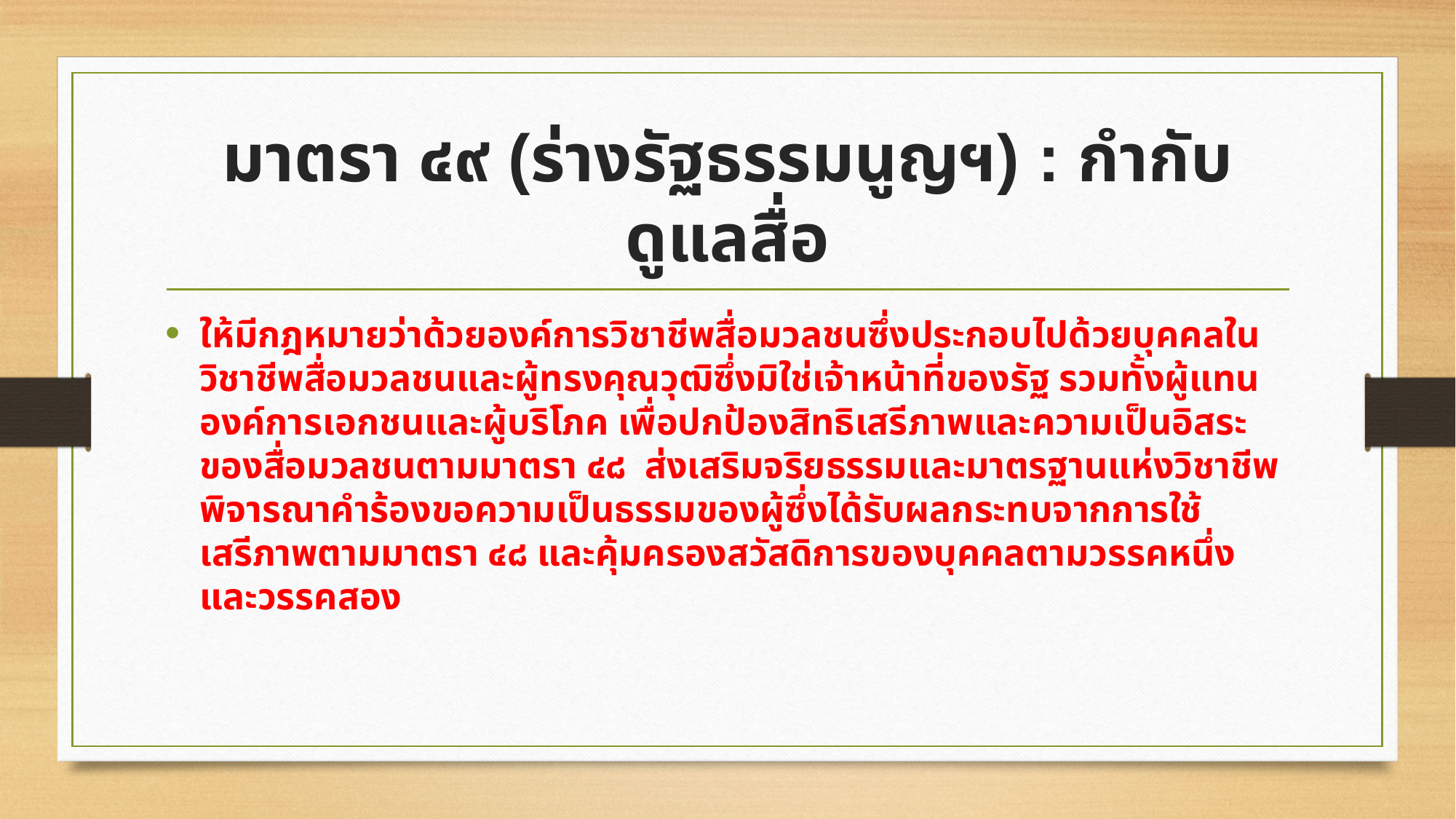

# มาตรา ๔๙ (ร่างรัฐธรรมนูญฯ) : กำกับดูแลสื่อ
ให้มีกฎหมายว่าด้วยองค์การวิชาชีพสื่อมวลชนซึ่งประกอบไปด้วยบุคคลในวิชาชีพสื่อมวลชนและผู้ทรงคุณวุฒิซึ่งมิใช่เจ้าหน้าที่ของรัฐ รวมทั้งผู้แทนองค์การเอกชนและผู้บริโภค เพื่อปกป้องสิทธิเสรีภาพและความเป็นอิสระของสื่อมวลชนตามมาตรา ๔๘  ส่งเสริมจริยธรรมและมาตรฐานแห่งวิชาชีพ พิจารณาคำร้องขอความเป็นธรรมของผู้ซึ่งได้รับผลกระทบจากการใช้เสรีภาพตามมาตรา ๔๘ และคุ้มครองสวัสดิการของบุคคลตามวรรคหนึ่งและวรรคสอง